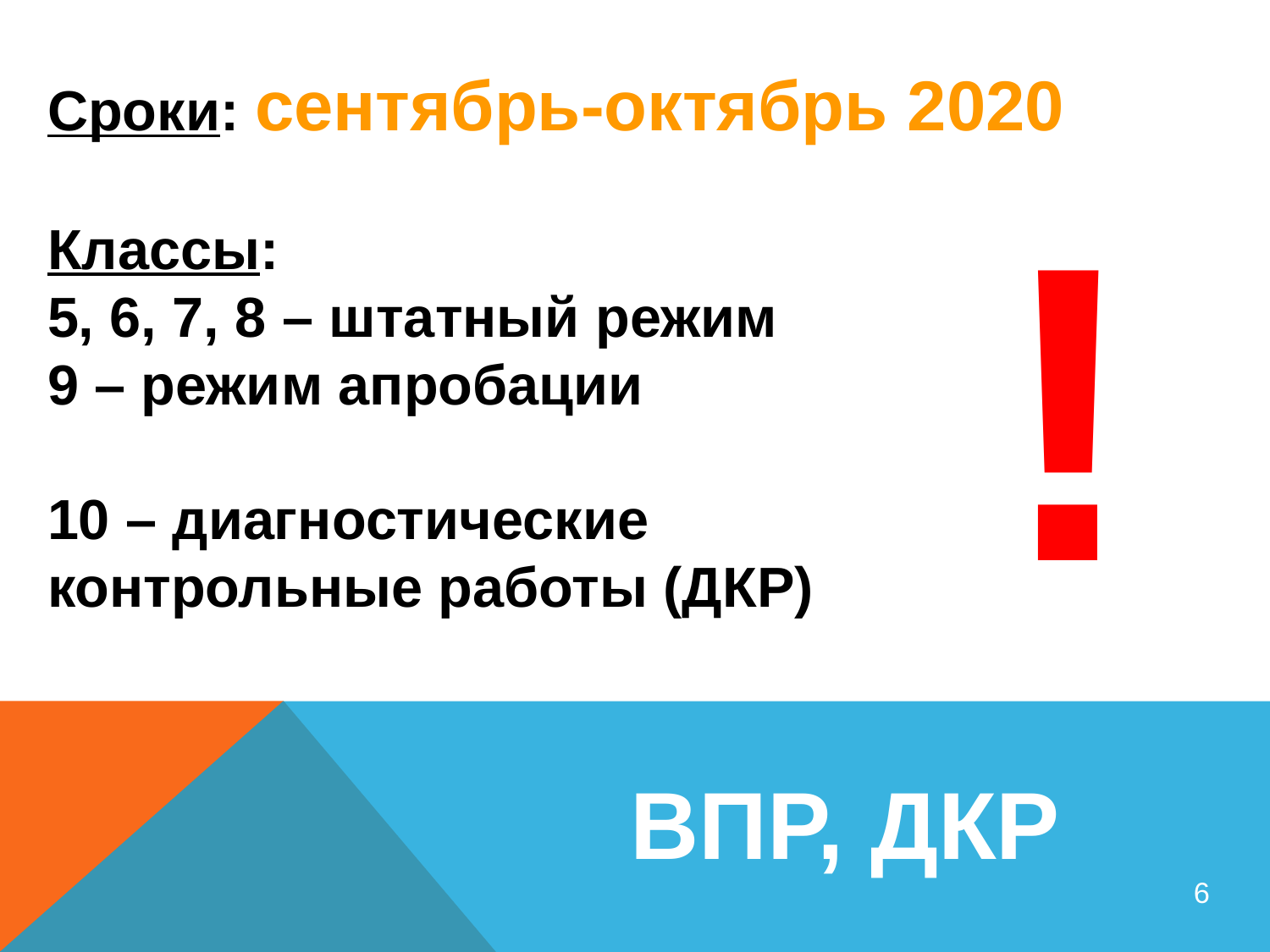

Сроки: сентябрь-октябрь 2020

Классы:
5, 6, 7, 8 – штатный режим
9 – режим апробации

10 – диагностические
контрольные работы (ДКР)
!
ВПР, ДКР
6